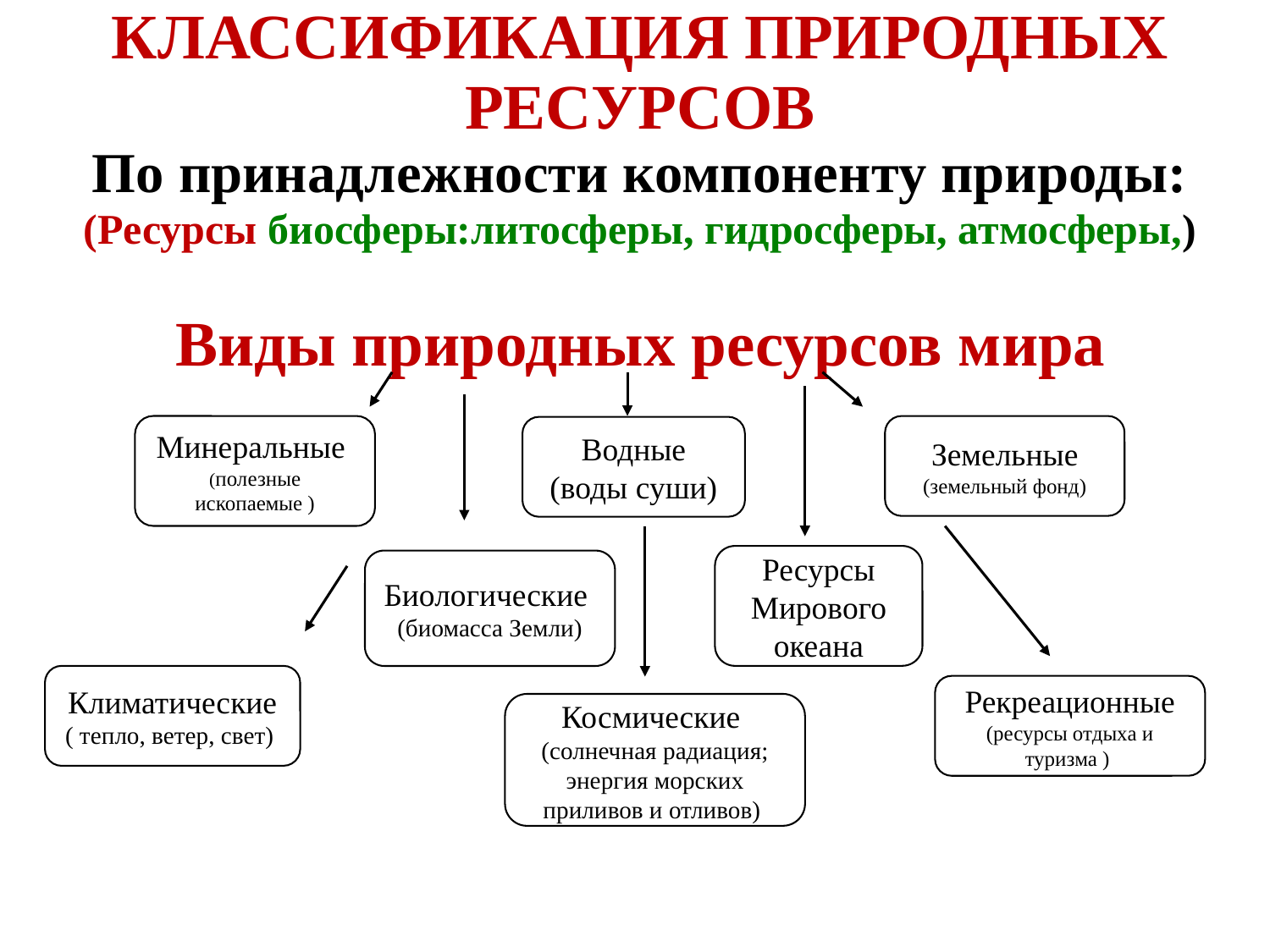

| КЛАССИФИКАЦИЯ ПРИРОДНЫХ РЕСУРСОВ |
| --- |
| По принадлежности компоненту природы: |
| (Ресурсы биосферы:литосферы, гидросферы, атмосферы,) |
|  |
|  |
Виды природных ресурсов мира
Минеральные
(полезные ископаемые )
Земельные
(земельный фонд)
Водные
(воды суши)
Ресурсы Мирового океана
Биологические
(биомасса Земли)
Климатические
( тепло, ветер, свет)
Рекреационные
(ресурсы отдыха и туризма )
Космические
(солнечная радиация;
энергия морских приливов и отливов)